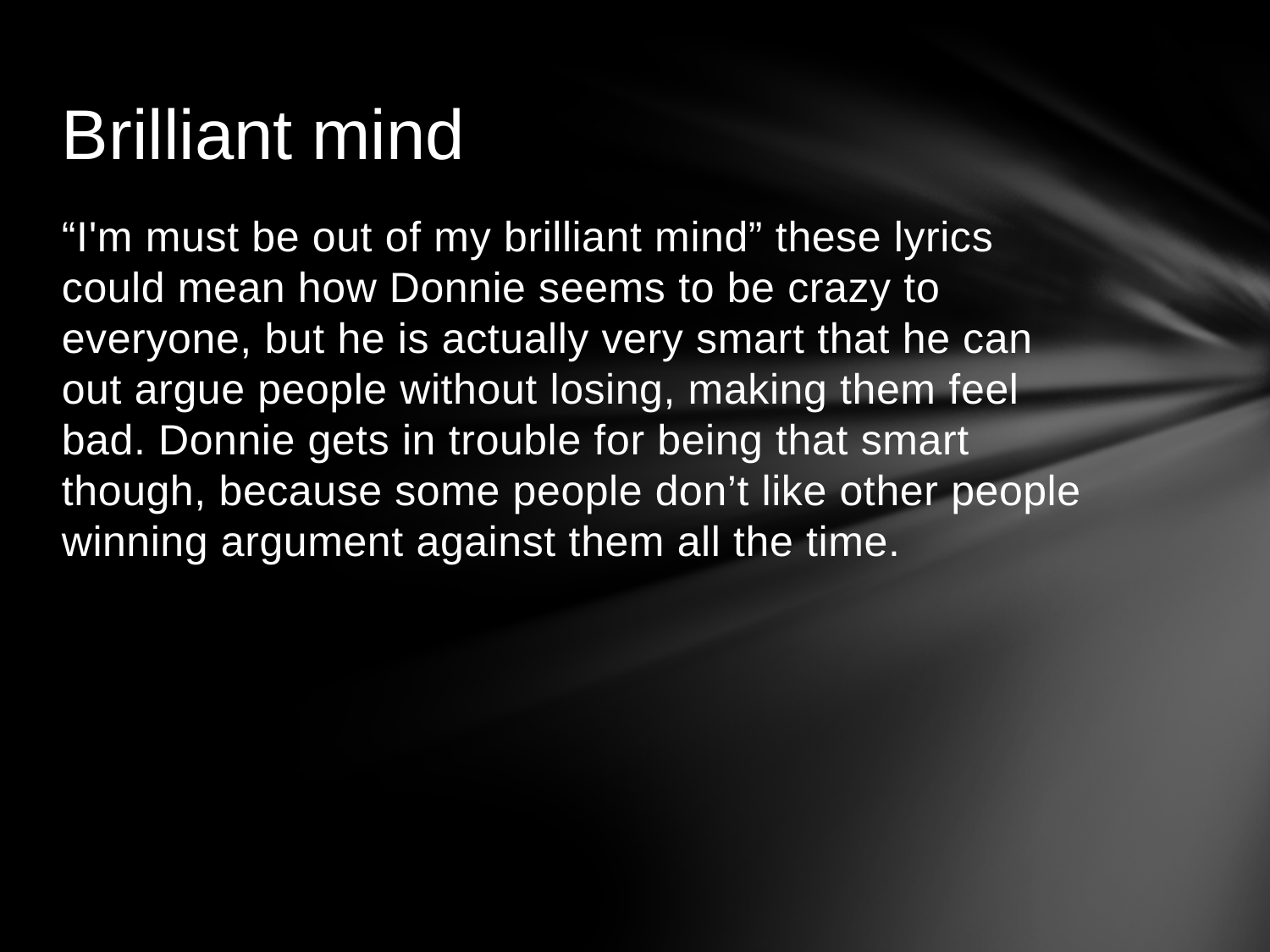

# Brilliant mind
“I'm must be out of my brilliant mind” these lyrics could mean how Donnie seems to be crazy to everyone, but he is actually very smart that he can out argue people without losing, making them feel bad. Donnie gets in trouble for being that smart though, because some people don’t like other people winning argument against them all the time.